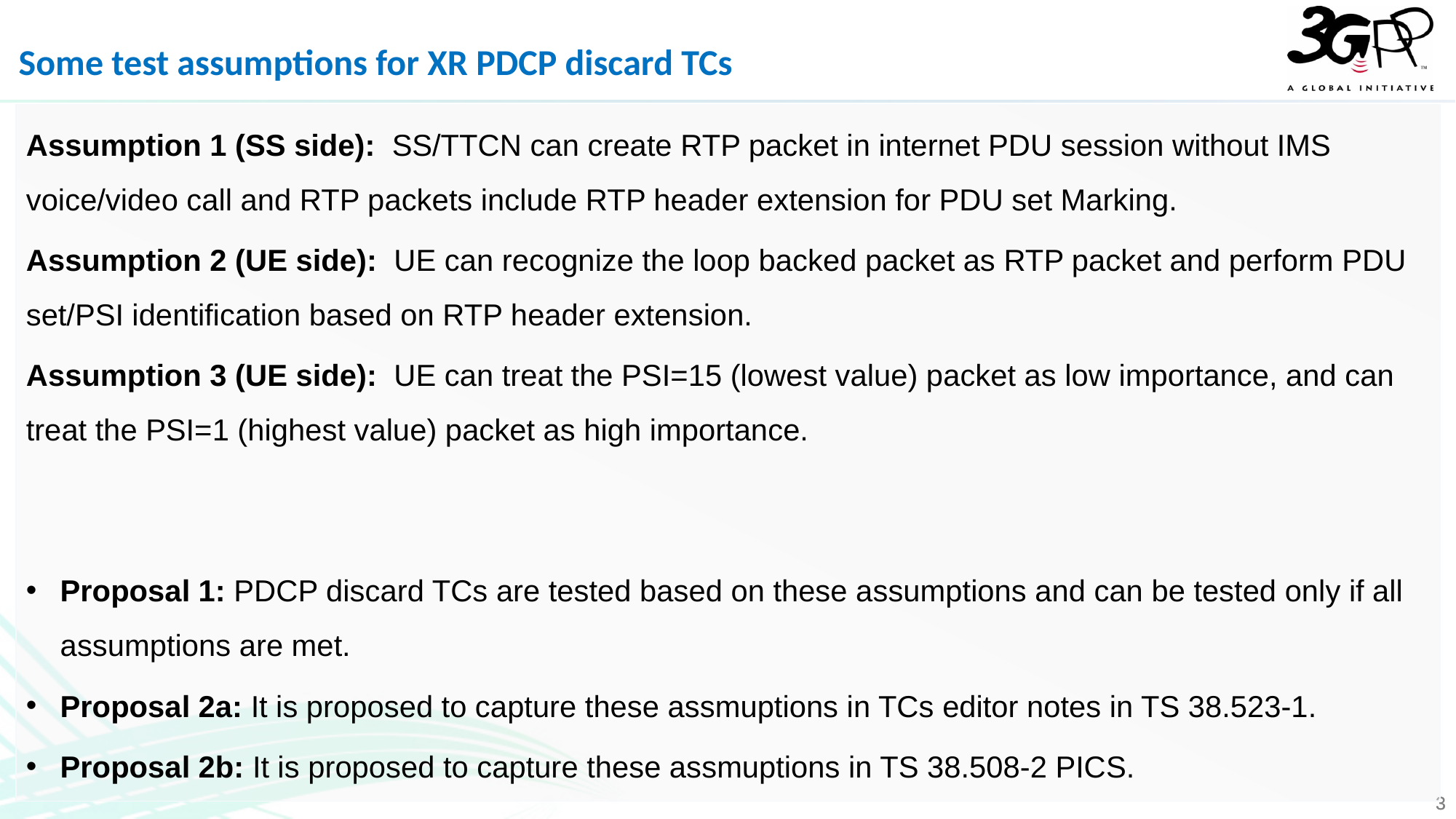

Some test assumptions for XR PDCP discard TCs

Assumption 1 (SS side):  SS/TTCN can create RTP packet in internet PDU session without IMS voice/video call and RTP packets include RTP header extension for PDU set Marking.
Assumption 2 (UE side):  UE can recognize the loop backed packet as RTP packet and perform PDU set/PSI identification based on RTP header extension.
Assumption 3 (UE side):  UE can treat the PSI=15 (lowest value) packet as low importance, and can treat the PSI=1 (highest value) packet as high importance.

Proposal 1: PDCP discard TCs are tested based on these assumptions and can be tested only if all assumptions are met.
Proposal 2a: It is proposed to capture these assmuptions in TCs editor notes in TS 38.523-1.
Proposal 2b: It is proposed to capture these assmuptions in TS 38.508-2 PICS.